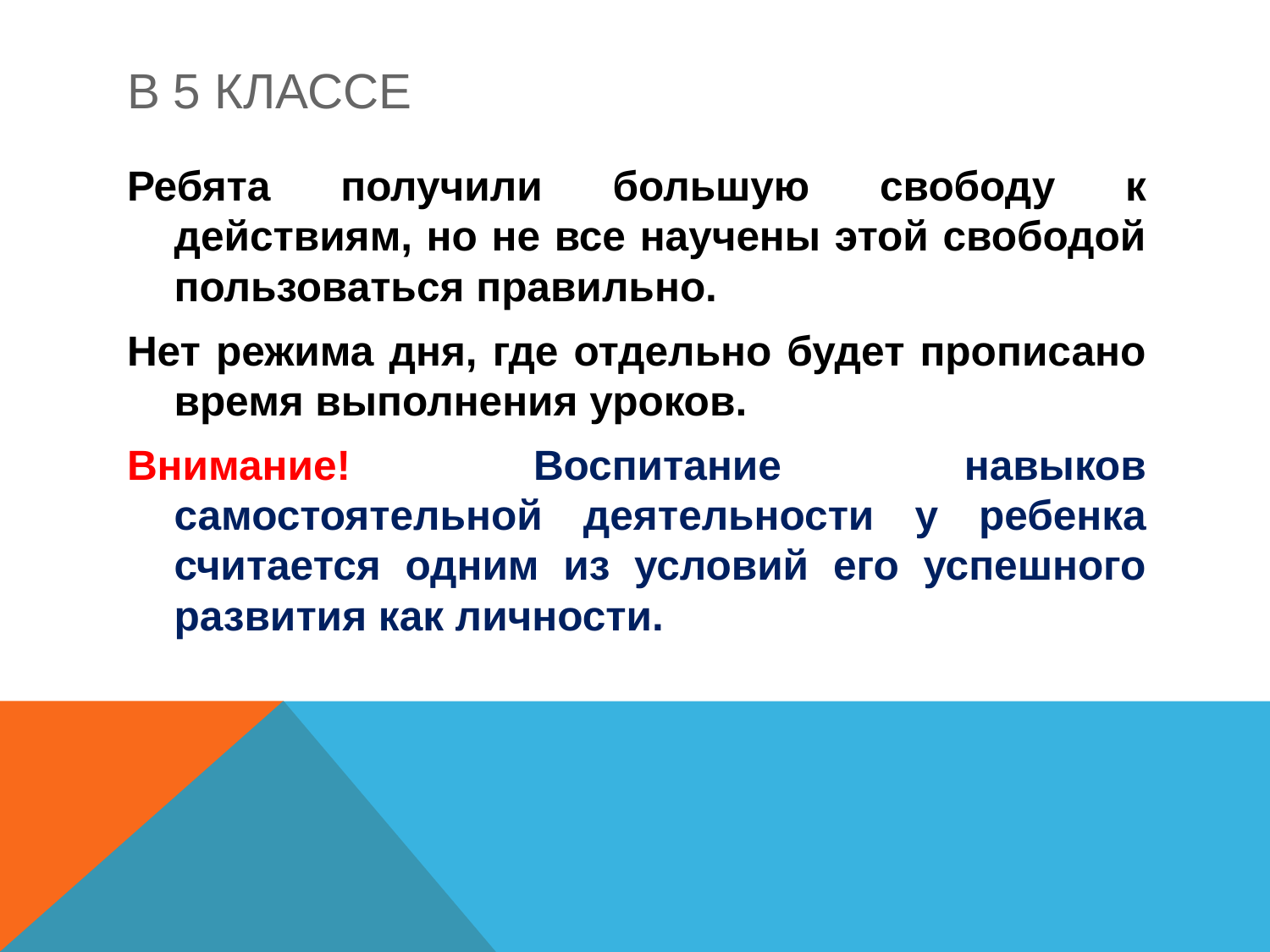

# В 5 КЛАССЕ
Ребята получили большую свободу к действиям, но не все научены этой свободой пользоваться правильно.
Нет режима дня, где отдельно будет прописано время выполнения уроков.
Внимание! Воспитание навыков самостоятельной деятельности у ребенка считается одним из условий его успешного развития как личности.